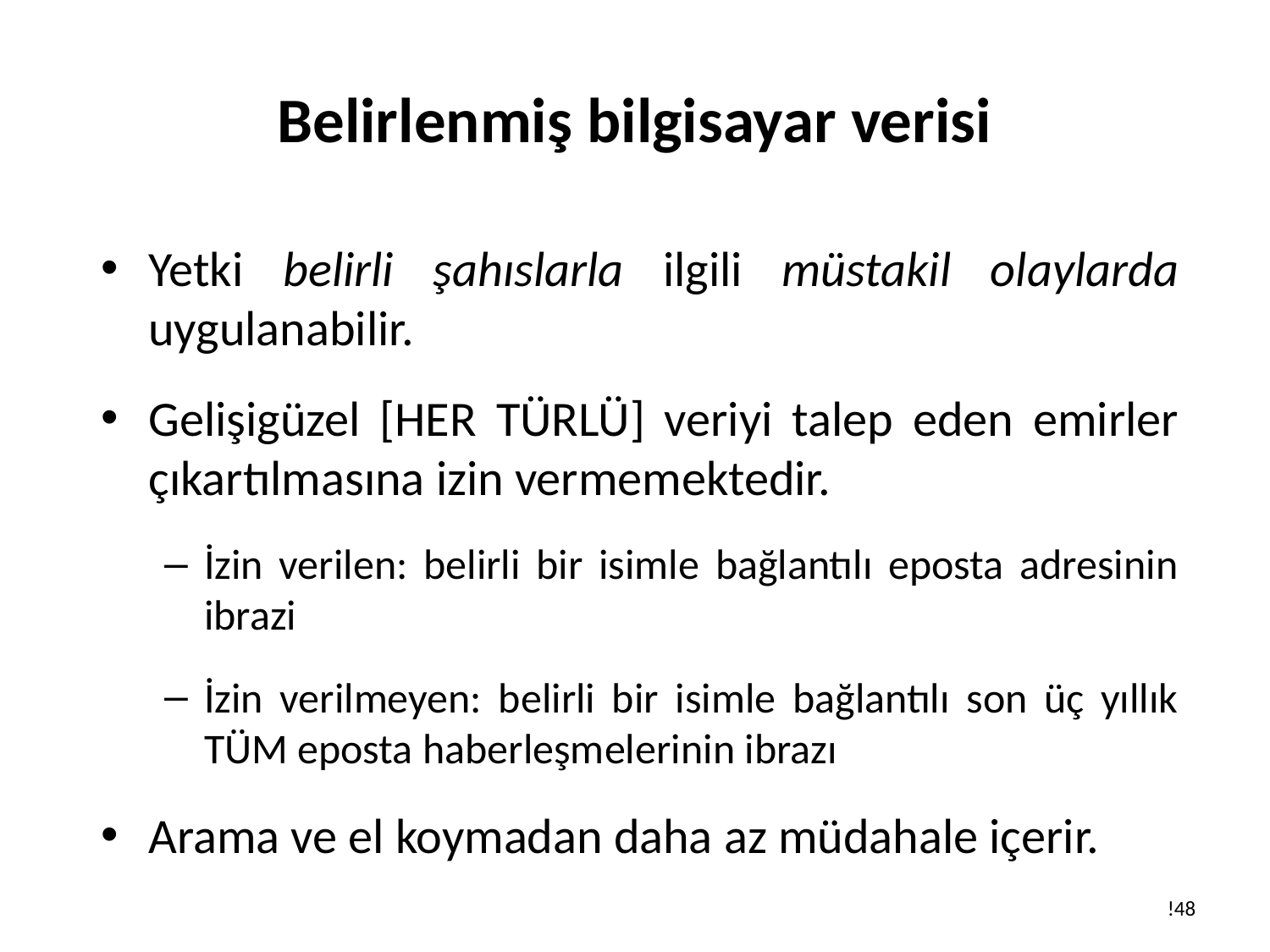

# Belirlenmiş bilgisayar verisi
Yetki belirli şahıslarla ilgili müstakil olaylarda uygulanabilir.
Gelişigüzel [HER TÜRLÜ] veriyi talep eden emirler çıkartılmasına izin vermemektedir.
İzin verilen: belirli bir isimle bağlantılı eposta adresinin ibrazi
İzin verilmeyen: belirli bir isimle bağlantılı son üç yıllık TÜM eposta haberleşmelerinin ibrazı
Arama ve el koymadan daha az müdahale içerir.
!48